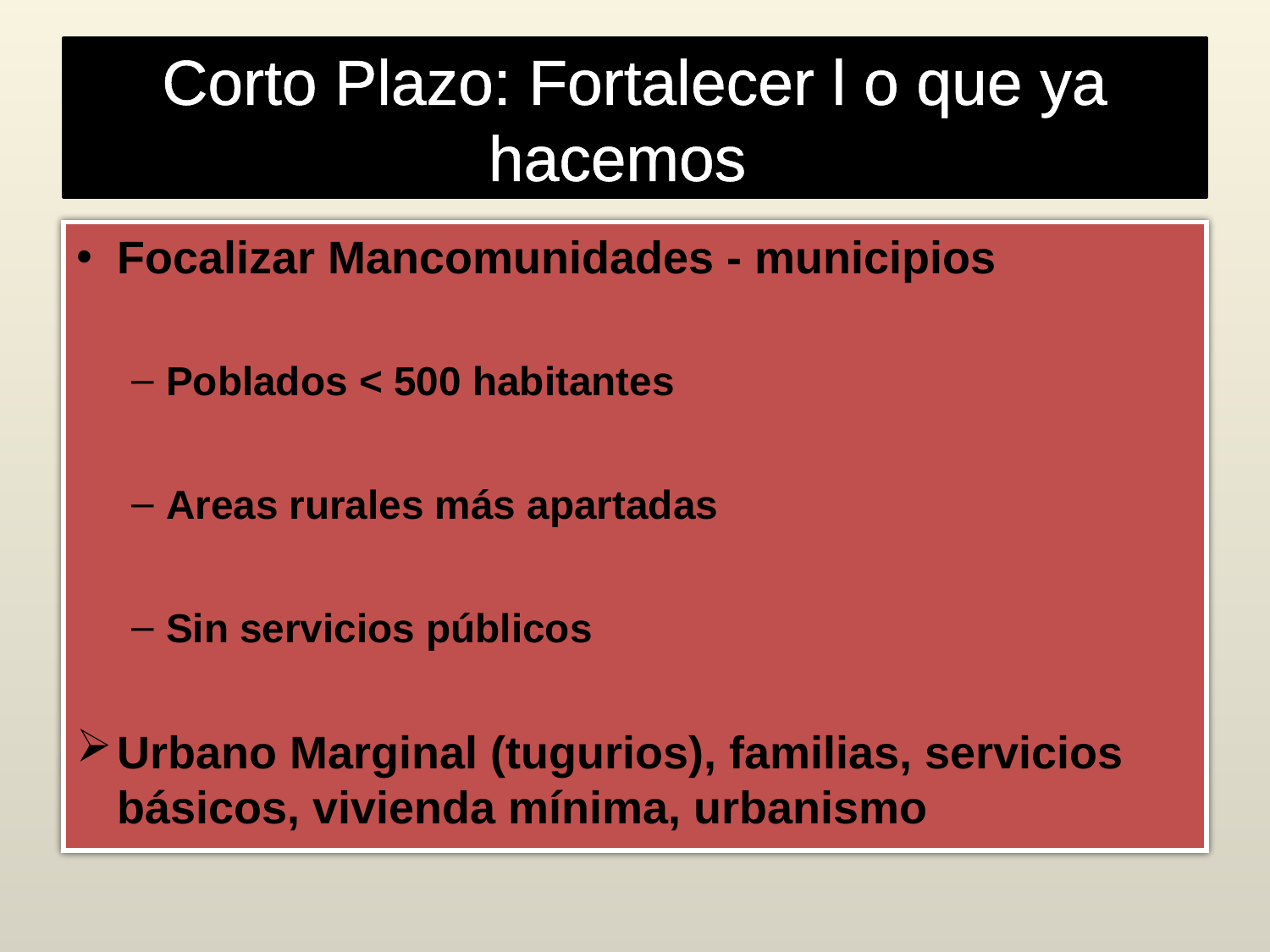

# Corto Plazo: Fortalecer l o que ya hacemos
Focalizar Mancomunidades - municipios

Poblados < 500 habitantes

Areas rurales más apartadas

Sin servicios públicos

Urbano Marginal (tugurios), familias, servicios básicos, vivienda mínima, urbanismo